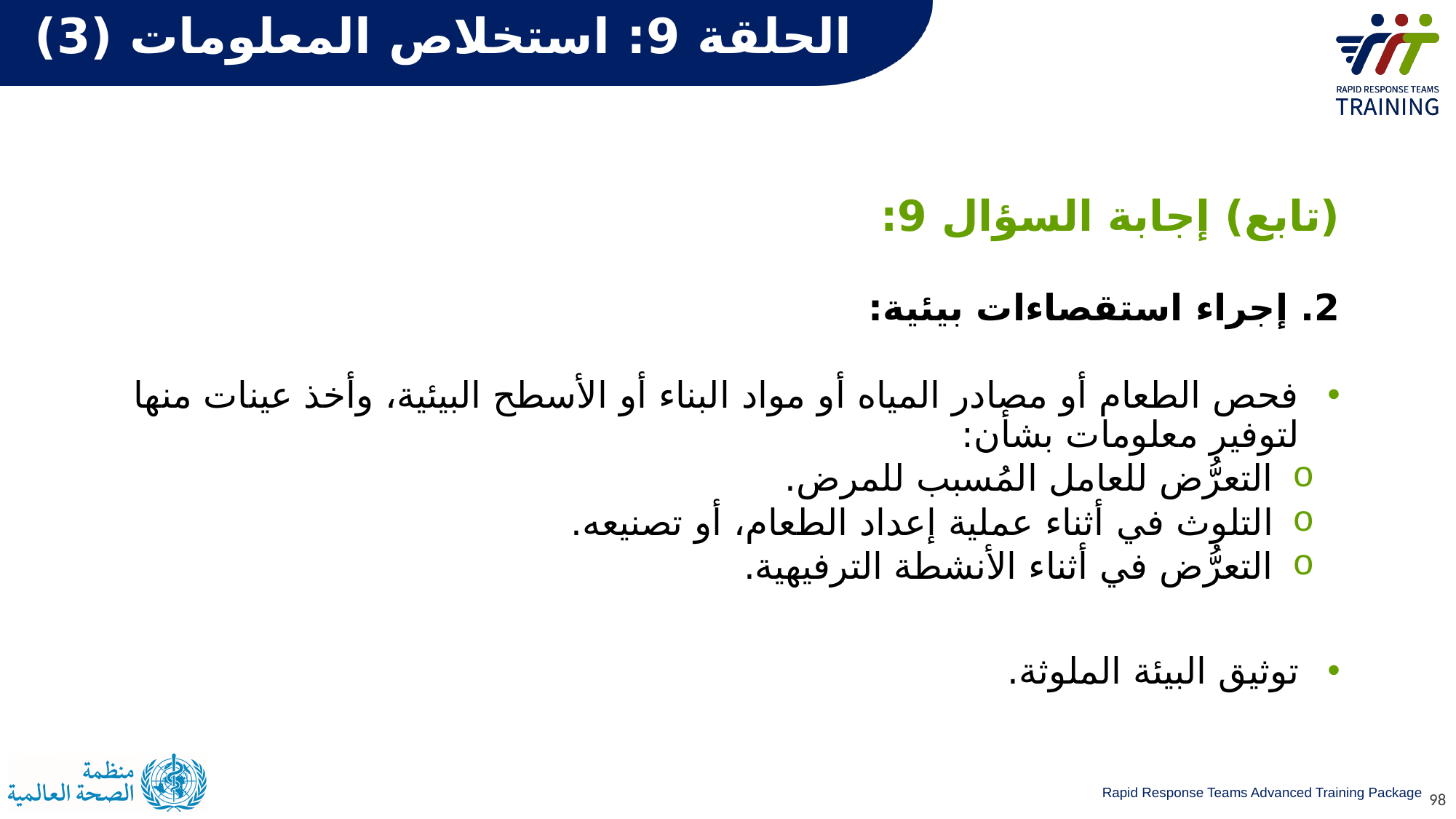

# الحلقة 9: استخلاص المعلومات (3)
(تابع) إجابة السؤال 9:

2. إجراء استقصاءات بيئية:

فحص الطعام أو مصادر المياه أو مواد البناء أو الأسطح البيئية، وأخذ عينات منها لتوفير معلومات بشأن:
التعرُّض للعامل المُسبب للمرض.
التلوث في أثناء عملية إعداد الطعام، أو تصنيعه.
التعرُّض في أثناء الأنشطة الترفيهية.

توثيق البيئة الملوثة.